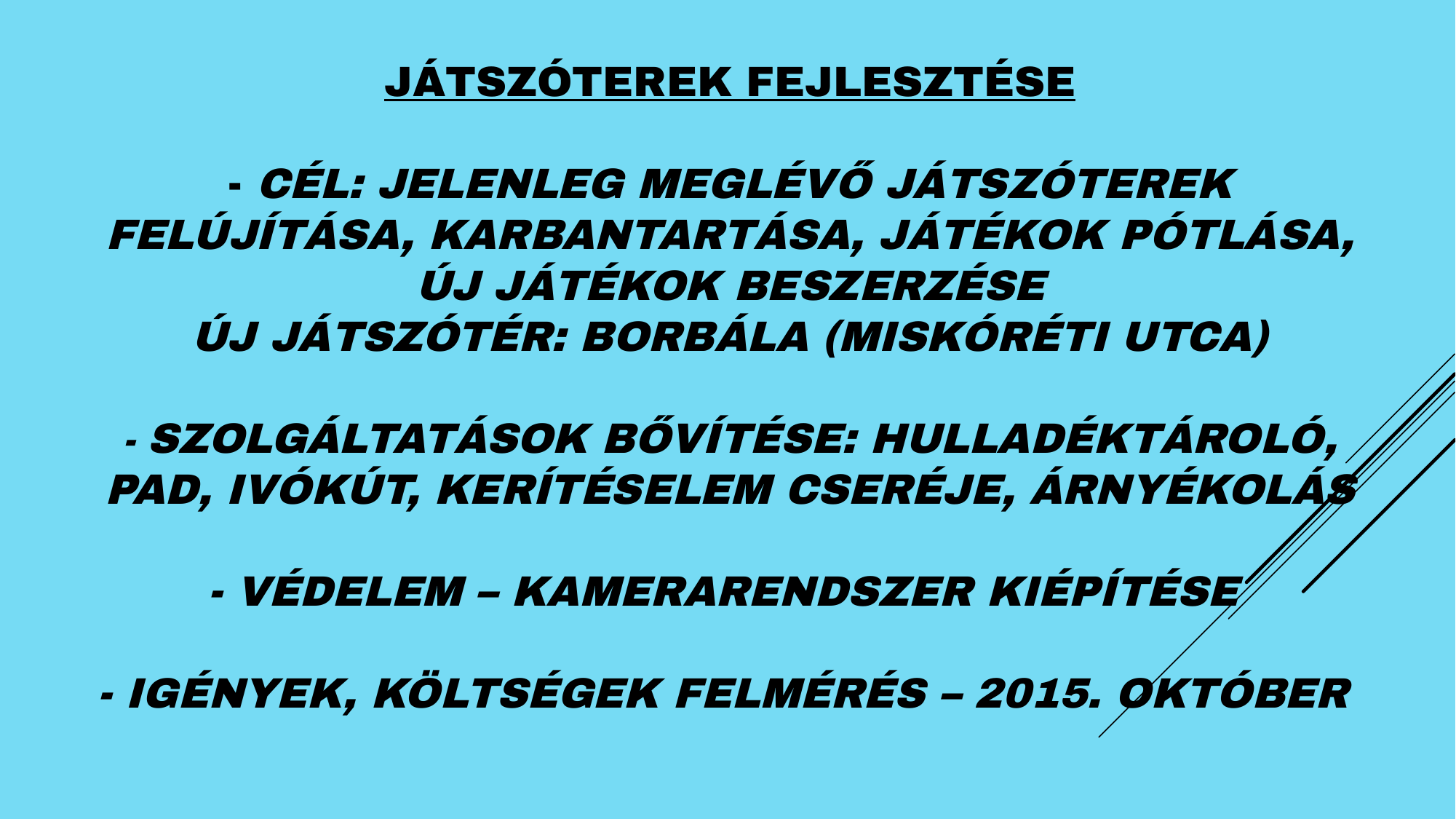

# JÁTSZÓTEREK FEJLESZTÉSe - cél: jelenleg meglévő játszóterek felújítása, karbantartása, játékok pótlása, új játékok beszerzése Új játszótér: Borbála (Miskóréti utca) - szolgáltatások bővítése: hulladéktároló, pad, ivókút, kerítéselem cseréje, árnyékolás - védelem – kamerarendszer kiépítése - Igények, költségek felmérés – 2015. október